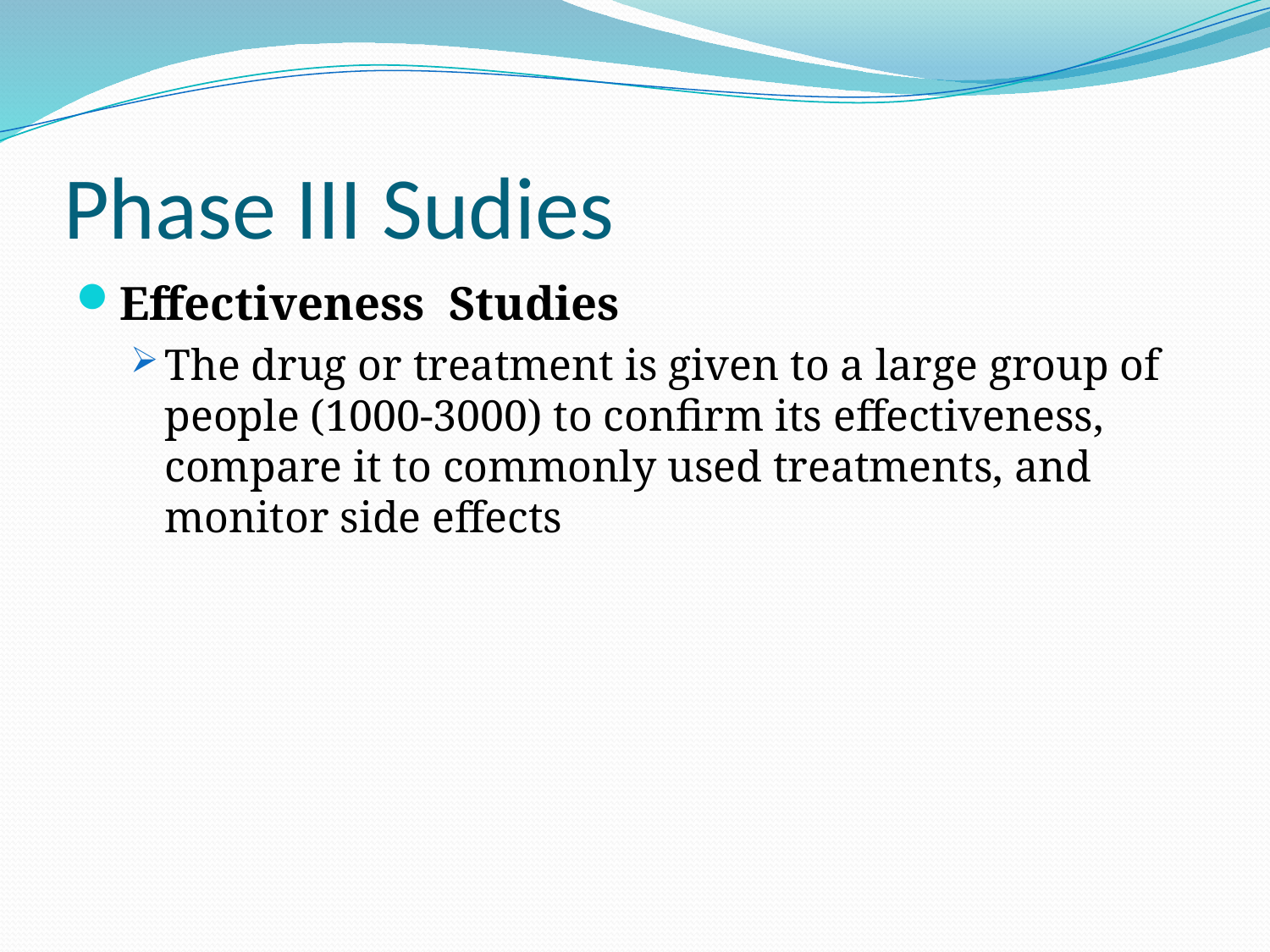

# Phase III Sudies
Effectiveness  Studies
The drug or treatment is given to a large group of people (1000-3000) to confirm its effectiveness, compare it to commonly used treatments, and monitor side effects